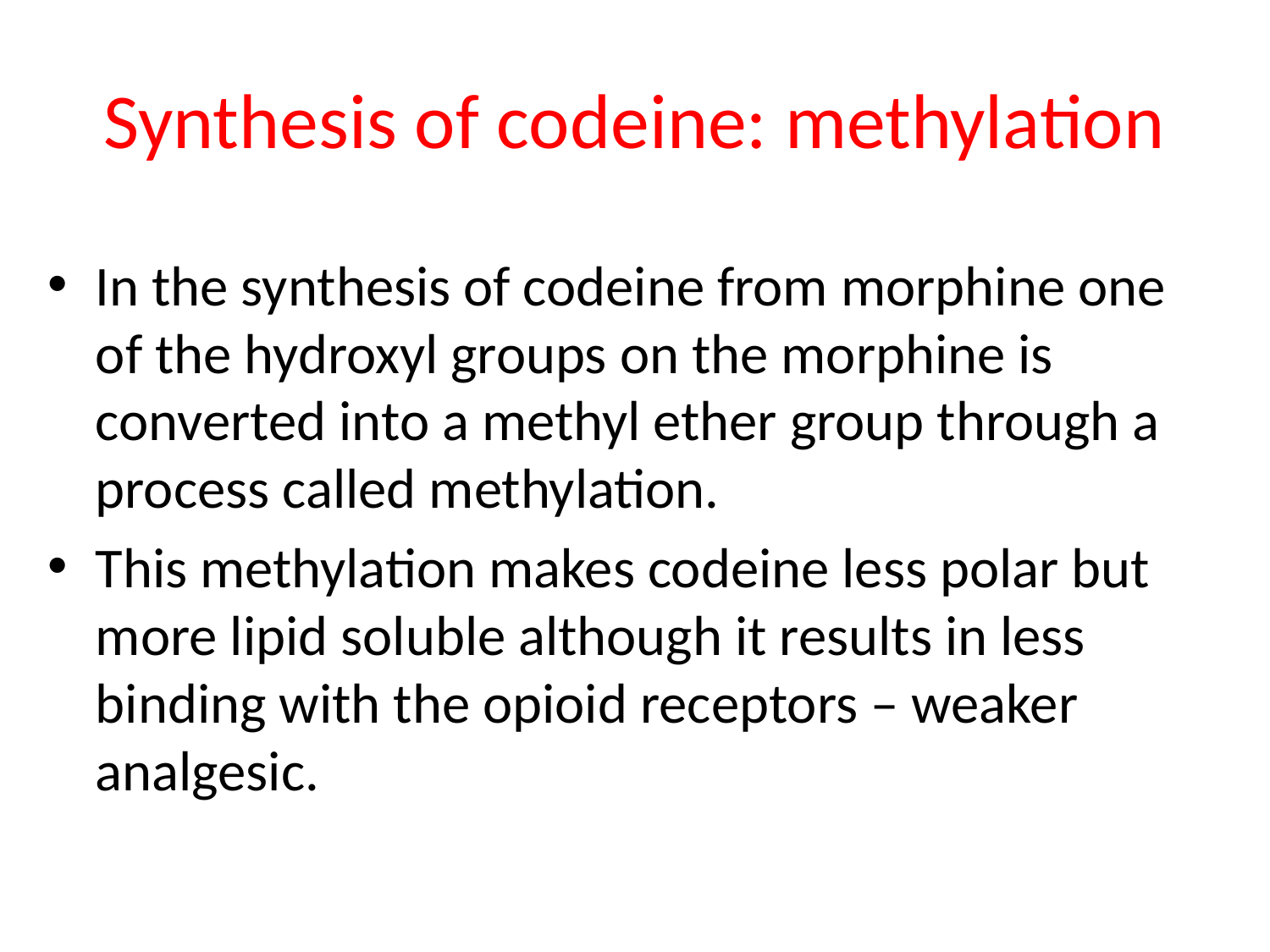

# Synthesis of codeine: methylation
In the synthesis of codeine from morphine one of the hydroxyl groups on the morphine is converted into a methyl ether group through a process called methylation.
This methylation makes codeine less polar but more lipid soluble although it results in less binding with the opioid receptors – weaker analgesic.